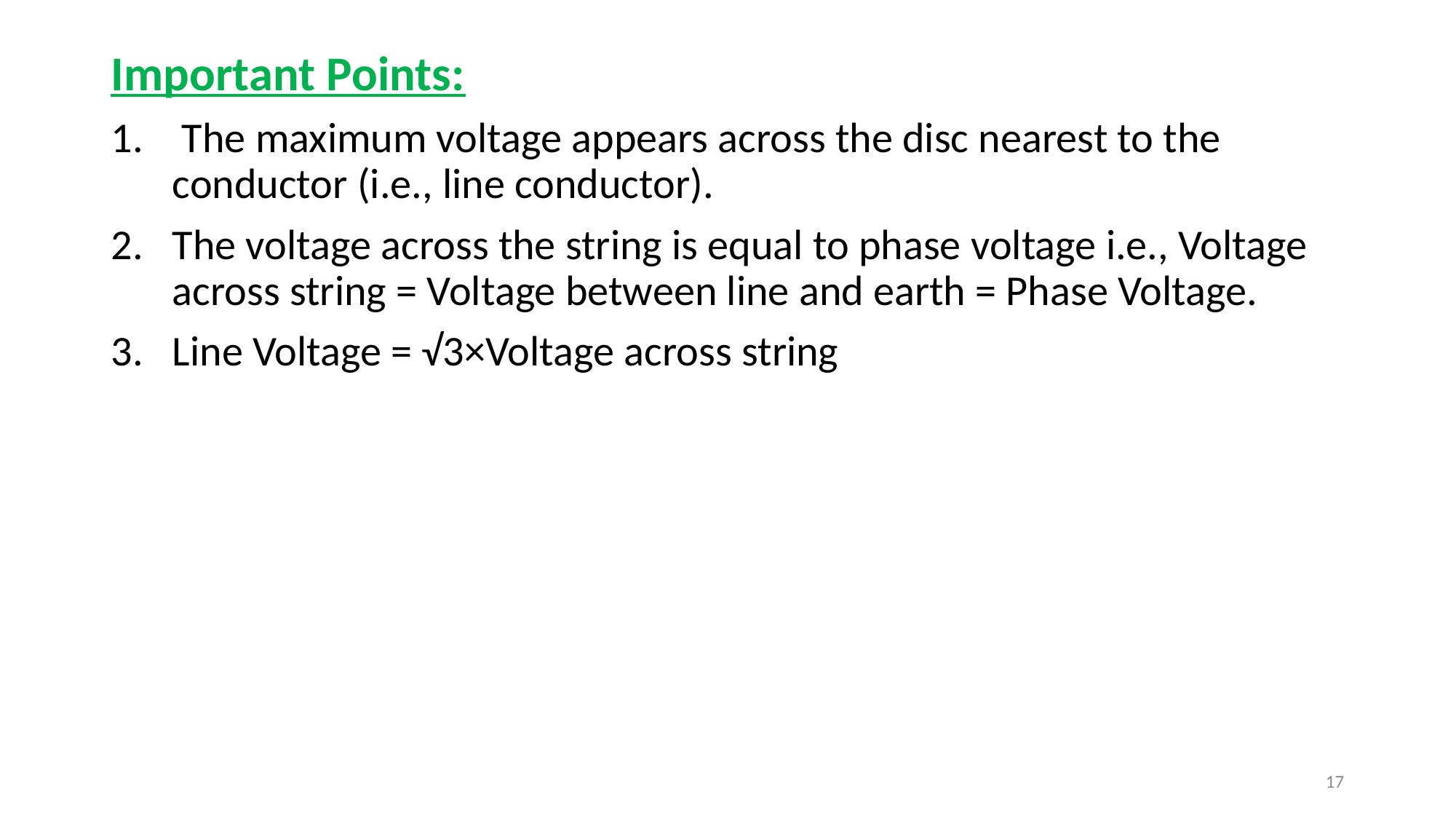

Important Points:
 The maximum voltage appears across the disc nearest to the conductor (i.e., line conductor).
The voltage across the string is equal to phase voltage i.e., Voltage across string = Voltage between line and earth = Phase Voltage.
Line Voltage = √3×Voltage across string
17